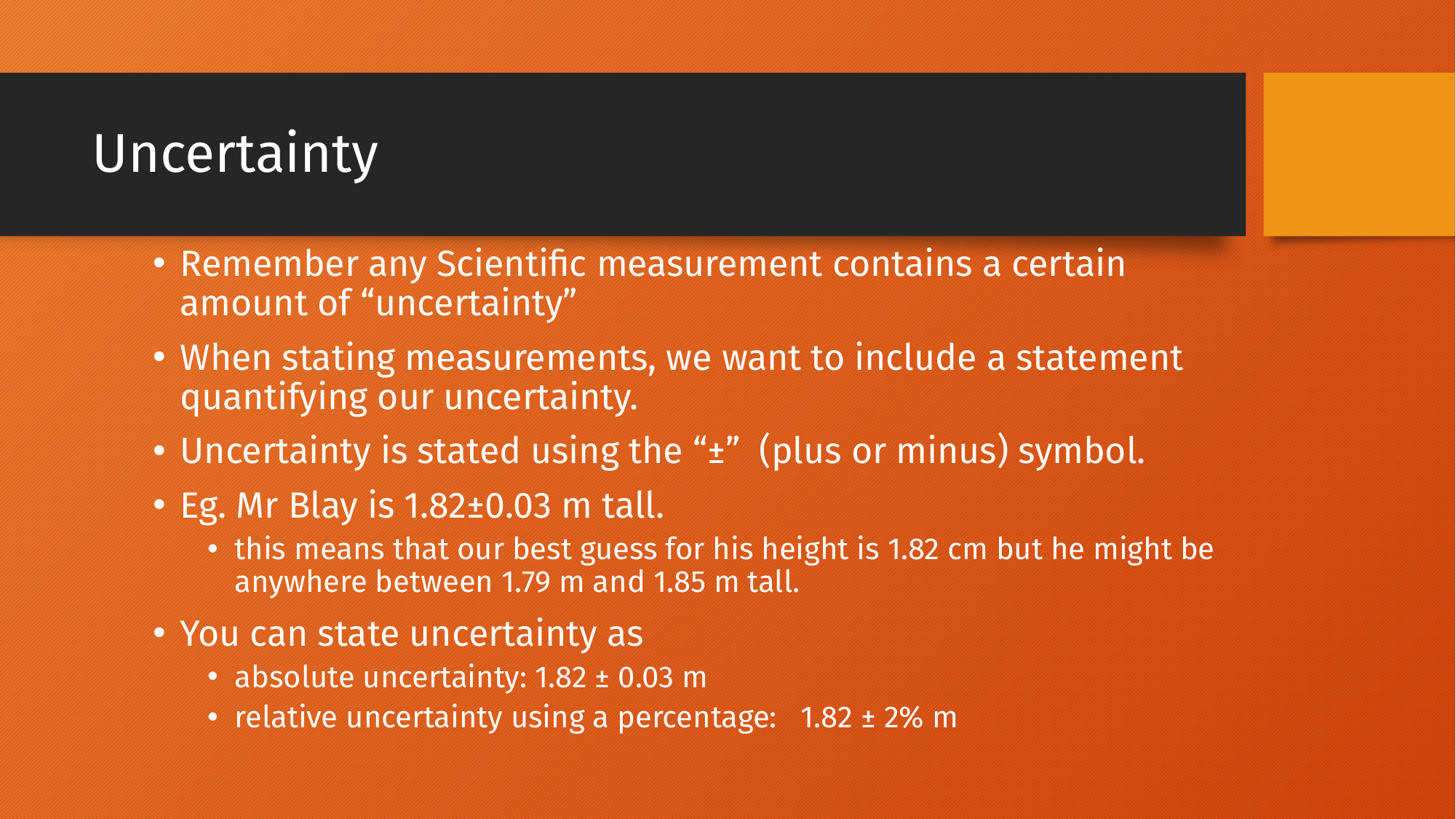

# Uncertainty
Remember any Scientific measurement contains a certain amount of “uncertainty”
When stating measurements, we want to include a statement quantifying our uncertainty.
Uncertainty is stated using the “±”  (plus or minus) symbol.
Eg. Mr Blay is 1.82±0.03 m tall.
this means that our best guess for his height is 1.82 cm but he might be anywhere between 1.79 m and 1.85 m tall.
You can state uncertainty as
absolute uncertainty: 1.82 ± 0.03 m
relative uncertainty using a percentage:   1.82 ± 2% m